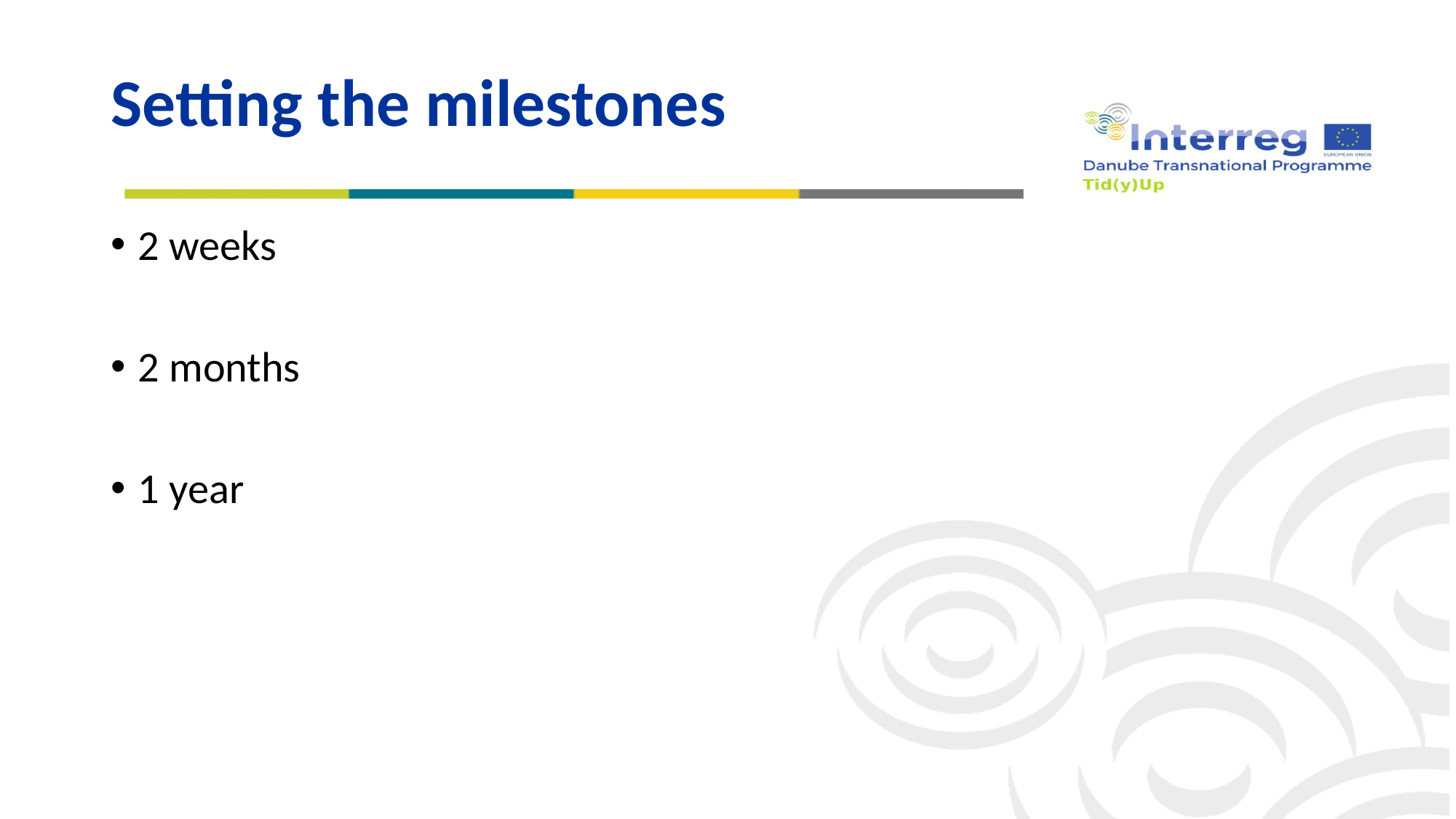

# Setting the milestones
2 weeks

2 months

1 year